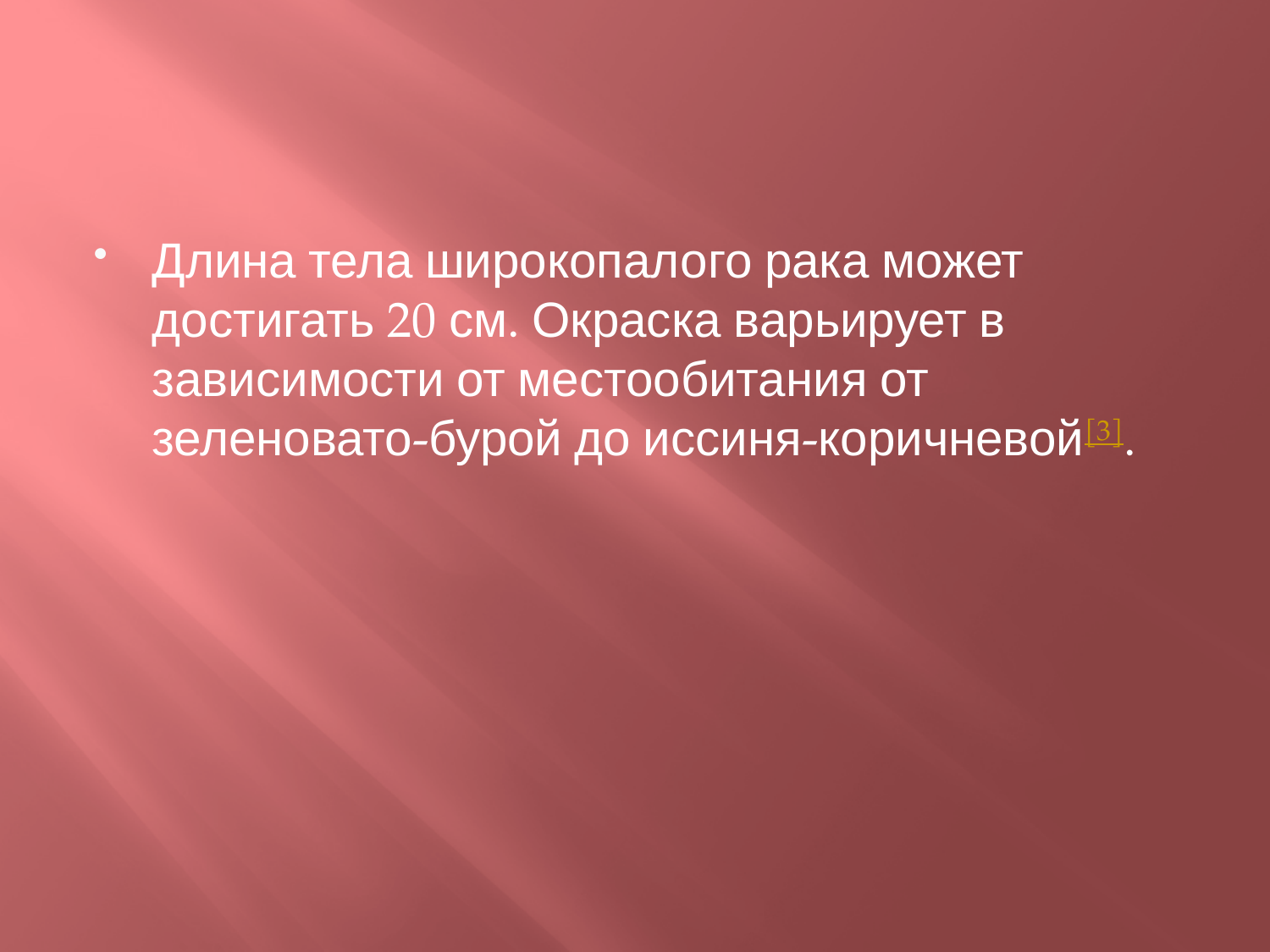

#
Длина тела широкопалого рака может достигать 20 см. Окраска варьирует в зависимости от местообитания от зеленовато-бурой до иссиня-коричневой[3].